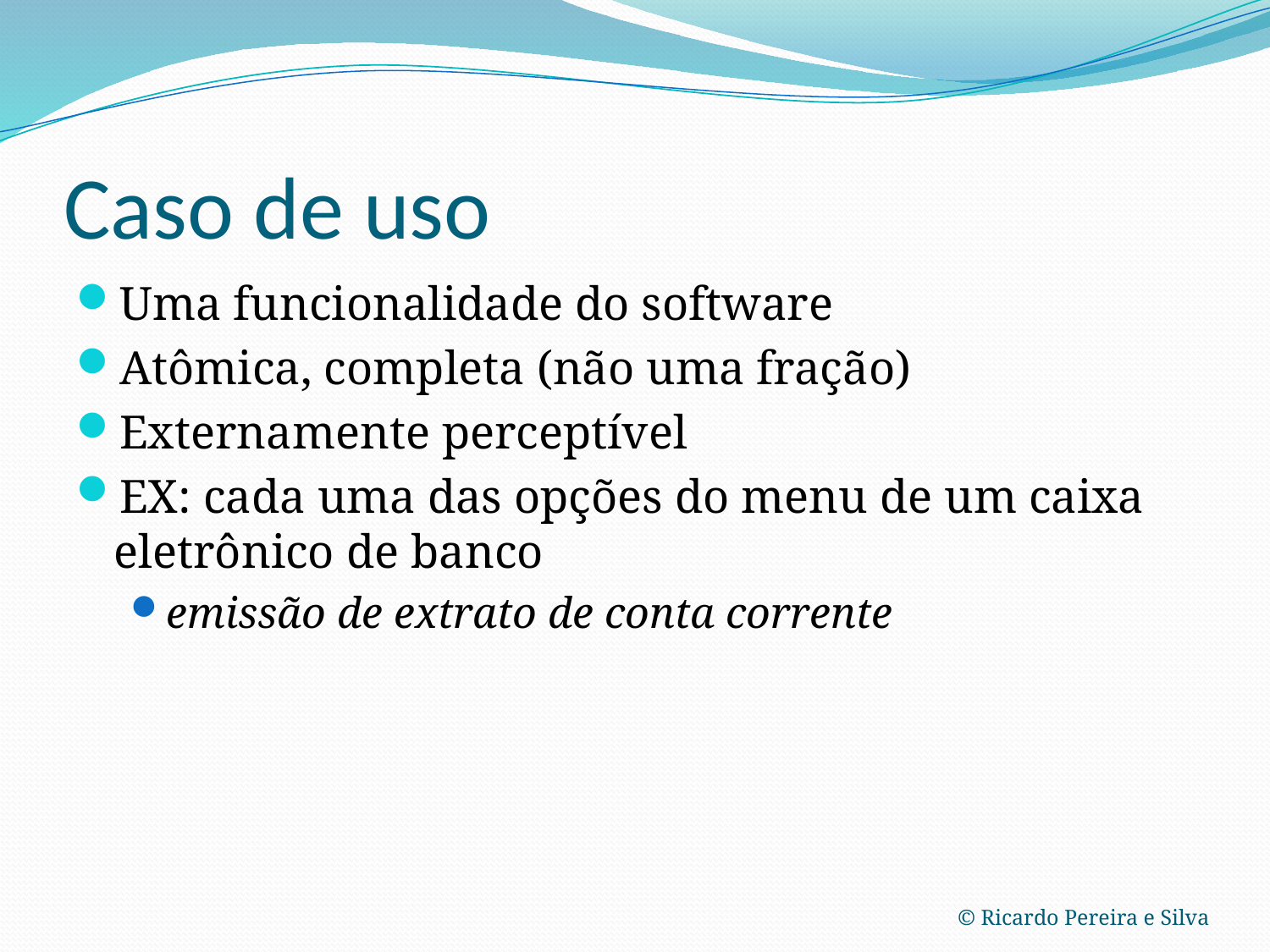

# Caso de uso
Uma funcionalidade do software
Atômica, completa (não uma fração)
Externamente perceptível
EX: cada uma das opções do menu de um caixa eletrônico de banco
emissão de extrato de conta corrente
© Ricardo Pereira e Silva